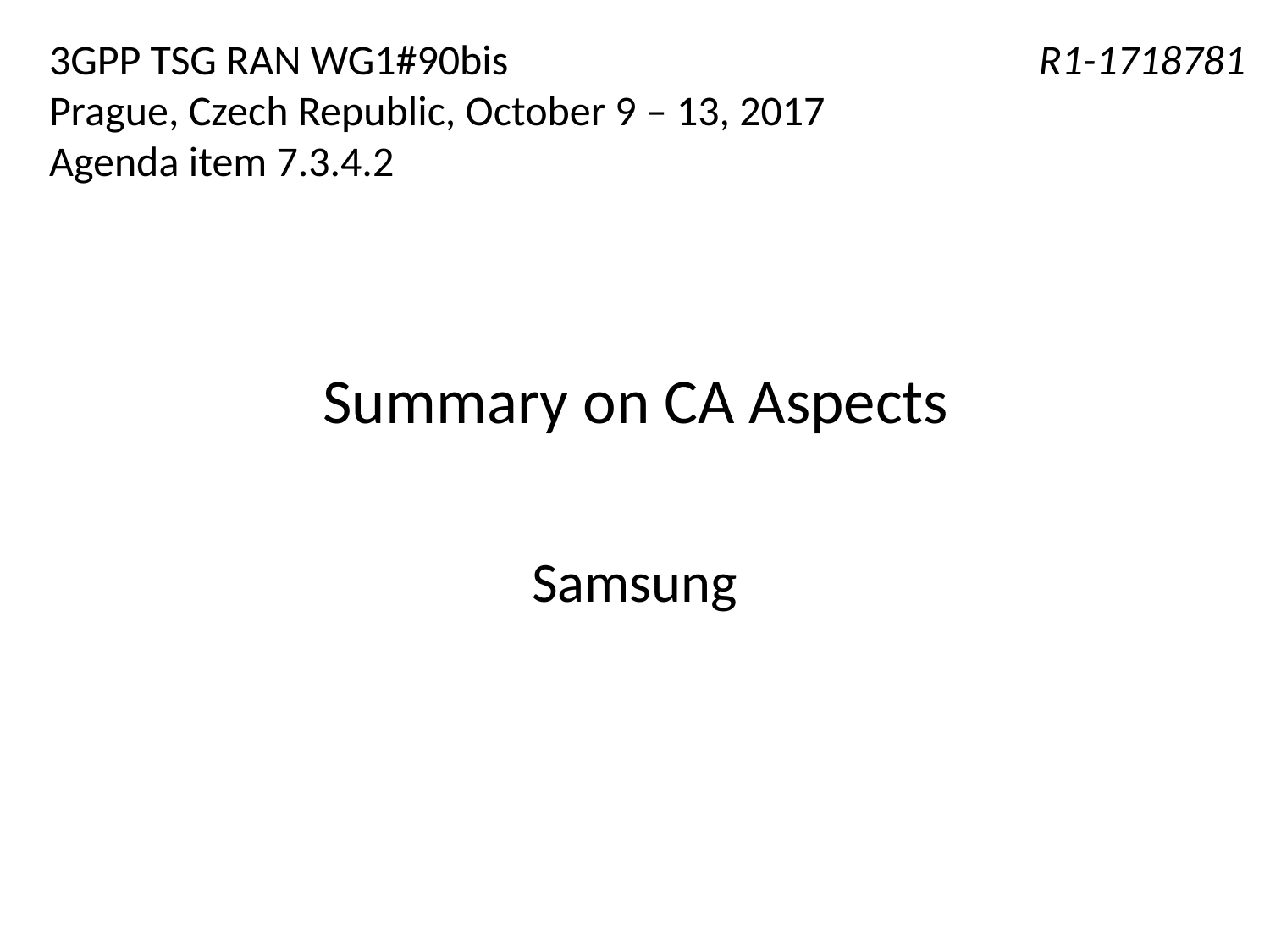

3GPP TSG RAN WG1#90bis
Prague, Czech Republic, October 9 – 13, 2017
Agenda item 7.3.4.2
R1-1718781
# Summary on CA Aspects
Samsung